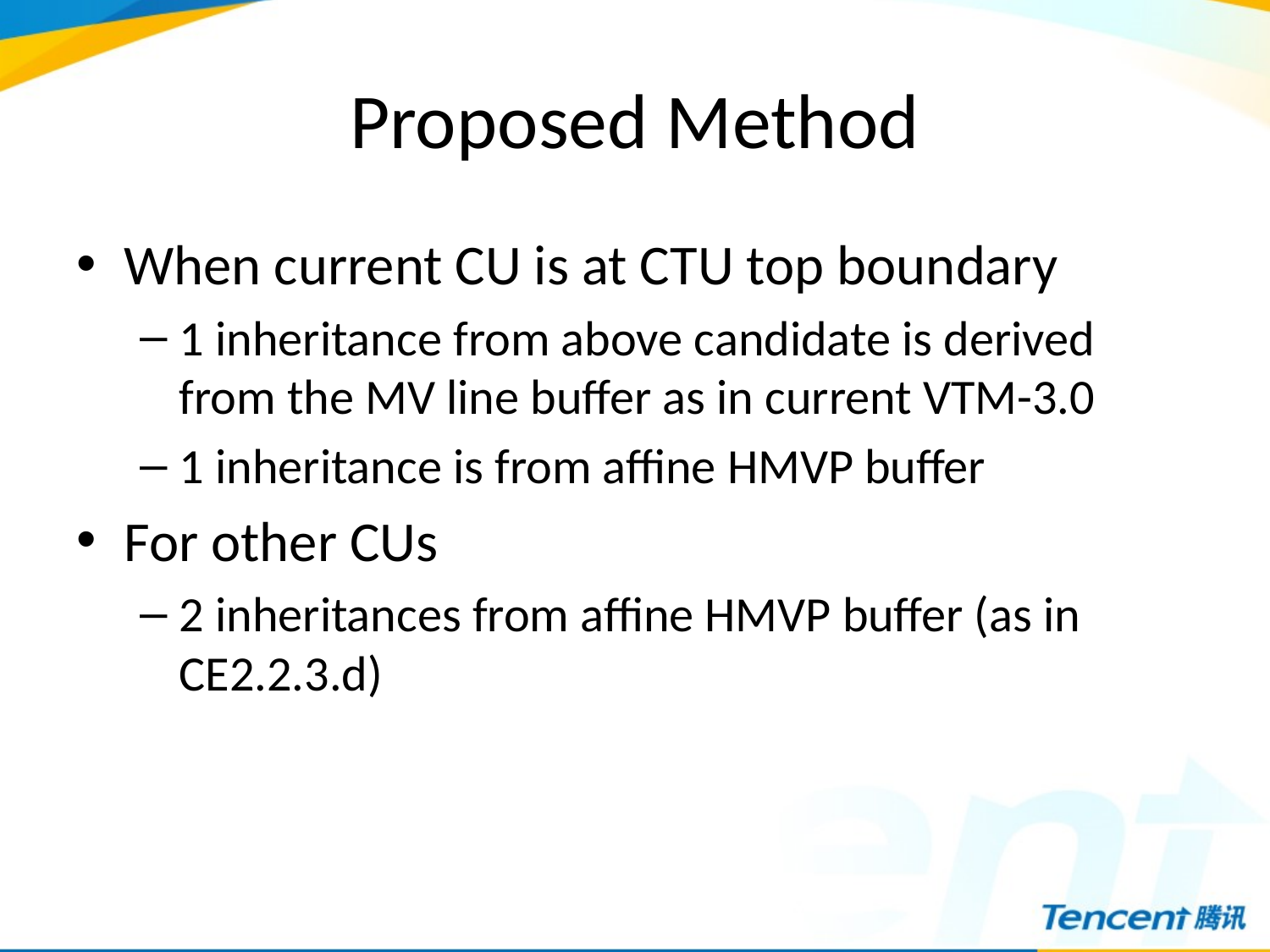

# Proposed Method
When current CU is at CTU top boundary
1 inheritance from above candidate is derived from the MV line buffer as in current VTM-3.0
1 inheritance is from affine HMVP buffer
For other CUs
2 inheritances from affine HMVP buffer (as in CE2.2.3.d)